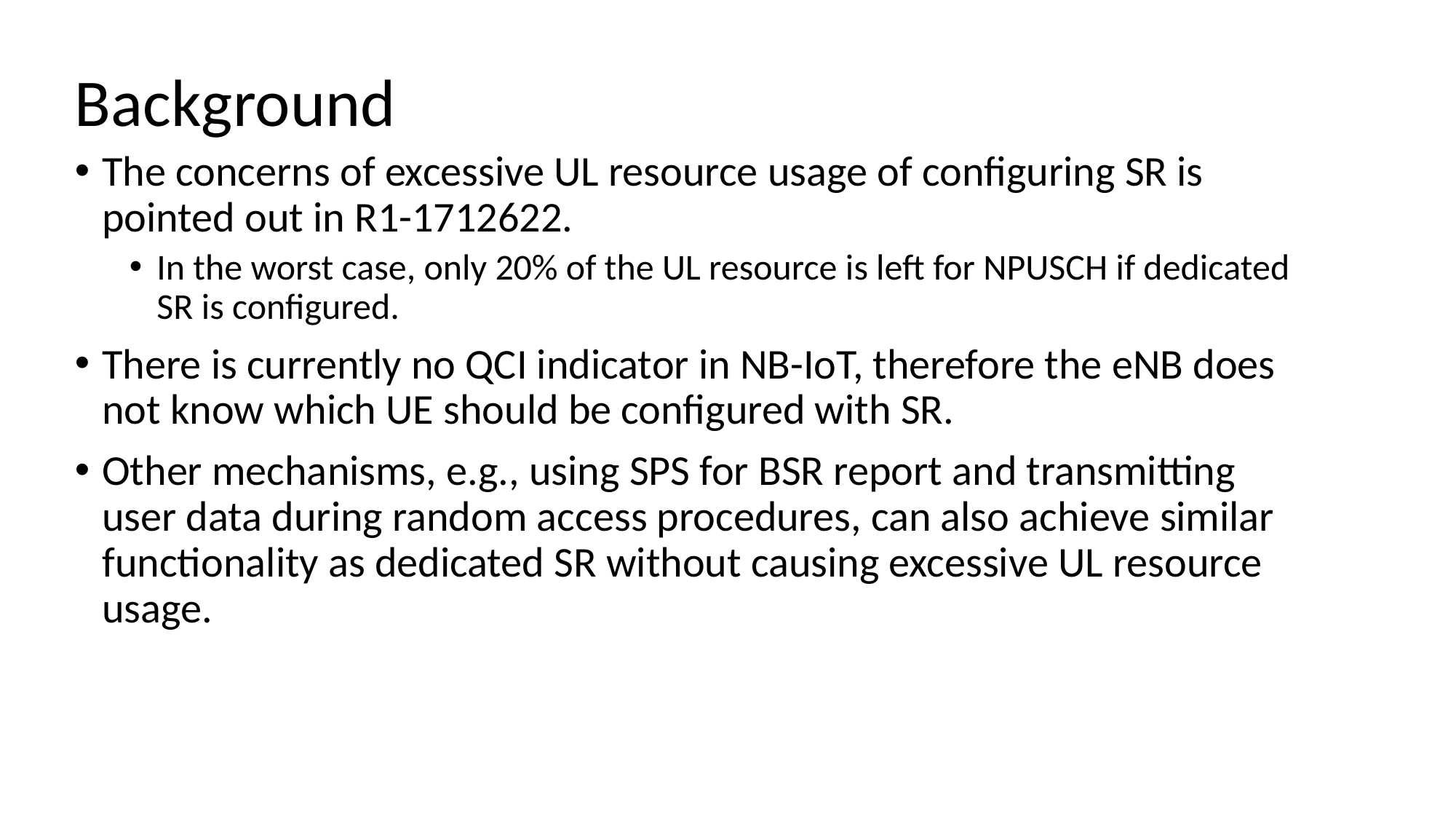

# Background
The concerns of excessive UL resource usage of configuring SR is pointed out in R1-1712622.
In the worst case, only 20% of the UL resource is left for NPUSCH if dedicated SR is configured.
There is currently no QCI indicator in NB-IoT, therefore the eNB does not know which UE should be configured with SR.
Other mechanisms, e.g., using SPS for BSR report and transmitting user data during random access procedures, can also achieve similar functionality as dedicated SR without causing excessive UL resource usage.